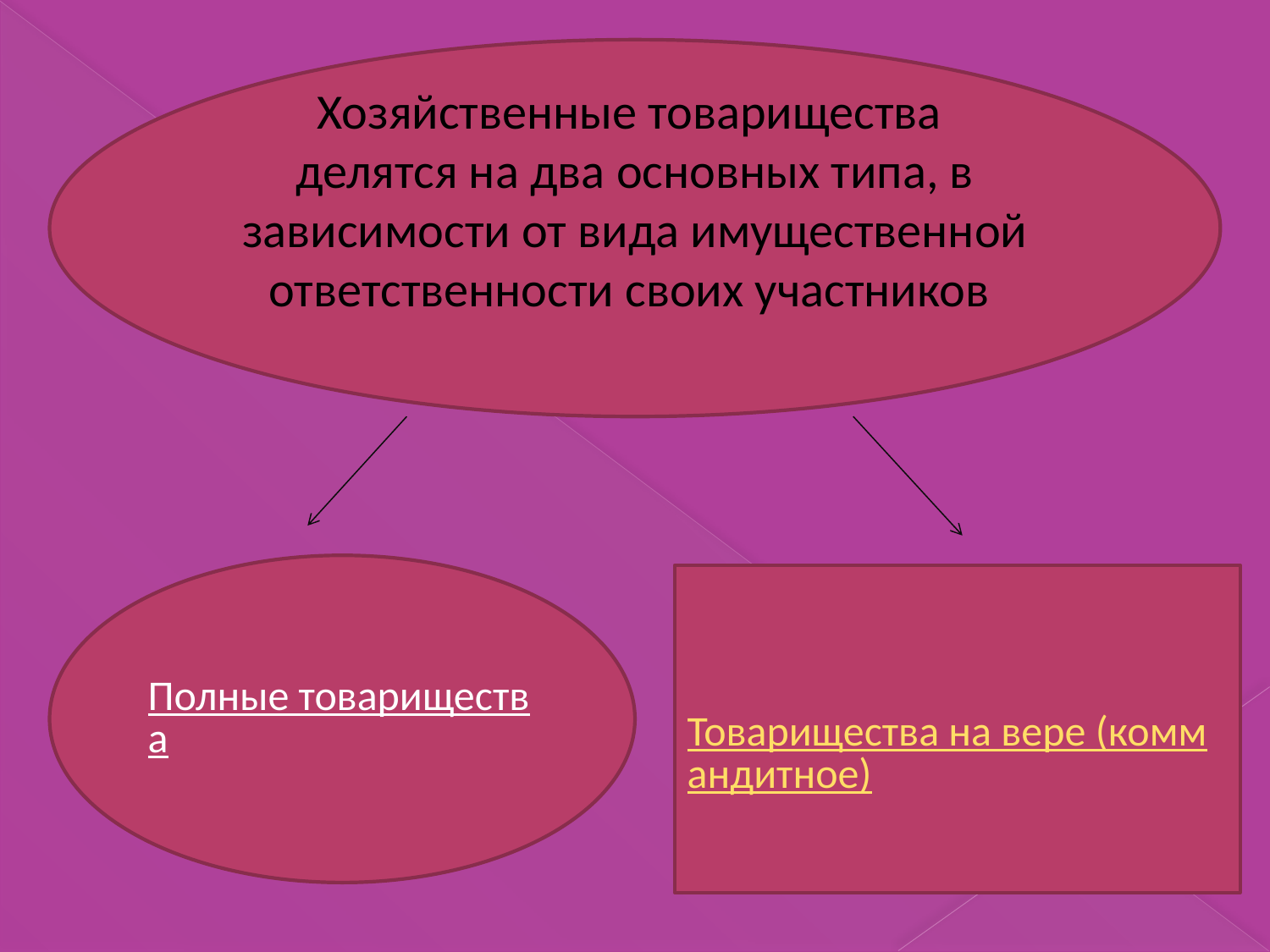

Хозяйственные товарищества  делятся на два основных типа, в зависимости от вида имущественной ответственности своих участников

#
Полные товарищества
Товарищества на вере (коммандитное)